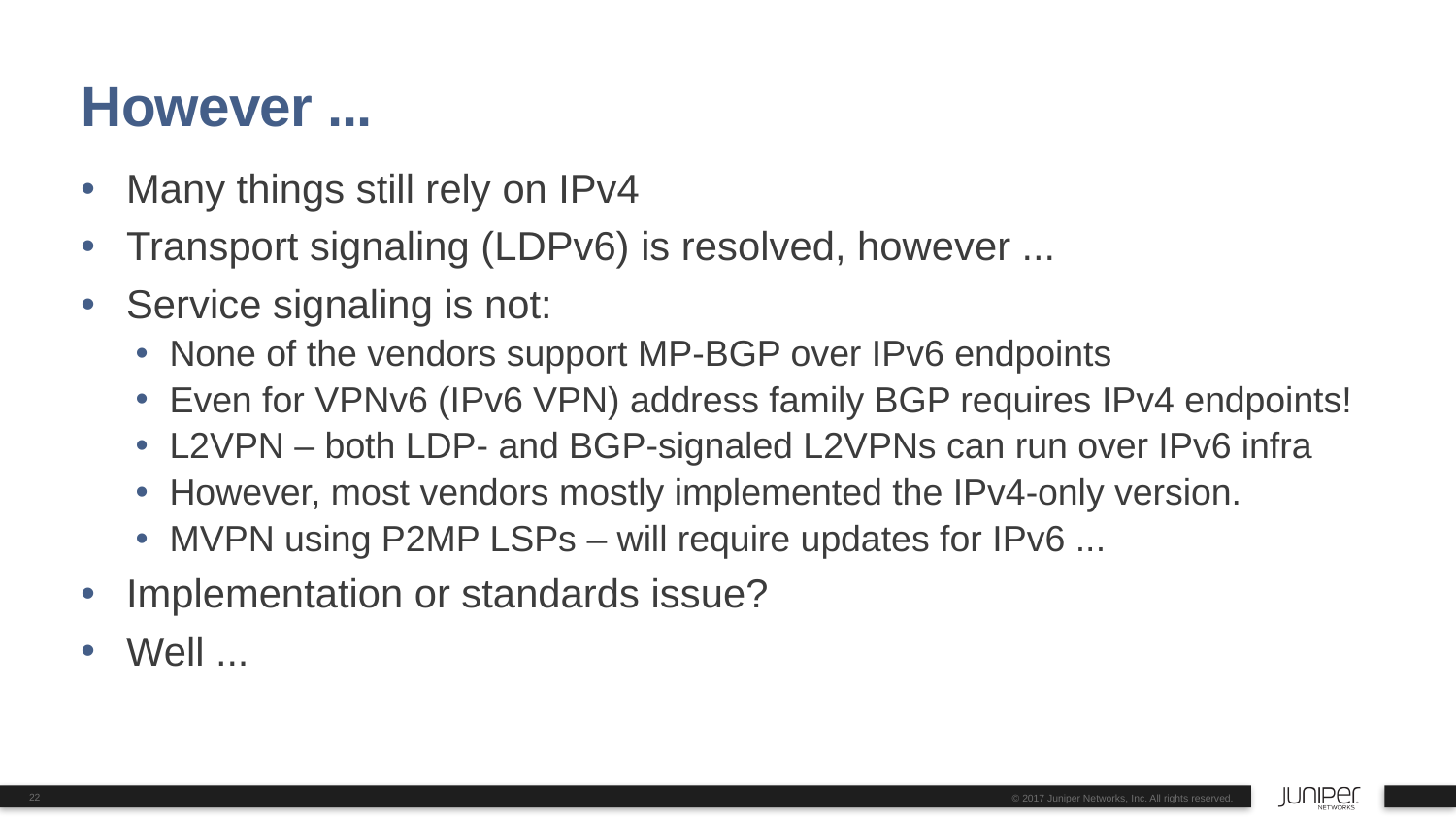

# However ...
Many things still rely on IPv4
Transport signaling (LDPv6) is resolved, however ...
Service signaling is not:
None of the vendors support MP-BGP over IPv6 endpoints
Even for VPNv6 (IPv6 VPN) address family BGP requires IPv4 endpoints!
L2VPN – both LDP- and BGP-signaled L2VPNs can run over IPv6 infra
However, most vendors mostly implemented the IPv4-only version.
MVPN using P2MP LSPs – will require updates for IPv6 ...
Implementation or standards issue?
Well ...